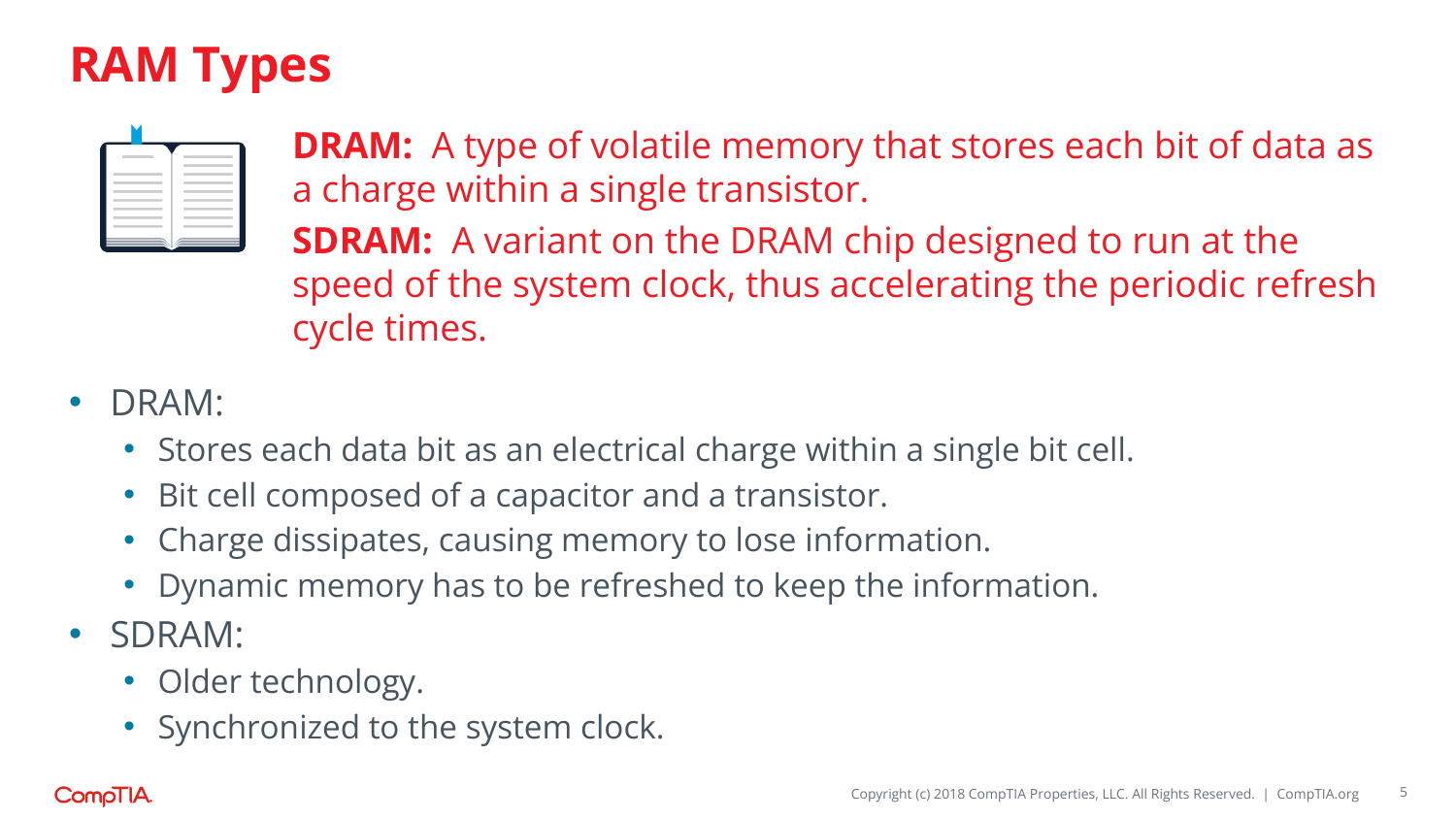

# RAM Types
DRAM:  A type of volatile memory that stores each bit of data as a charge within a single transistor.
SDRAM:  A variant on the DRAM chip designed to run at the speed of the system clock, thus accelerating the periodic refresh cycle times.
DRAM:
Stores each data bit as an electrical charge within a single bit cell.
Bit cell composed of a capacitor and a transistor.
Charge dissipates, causing memory to lose information.
Dynamic memory has to be refreshed to keep the information.
SDRAM:
Older technology.
Synchronized to the system clock.
5